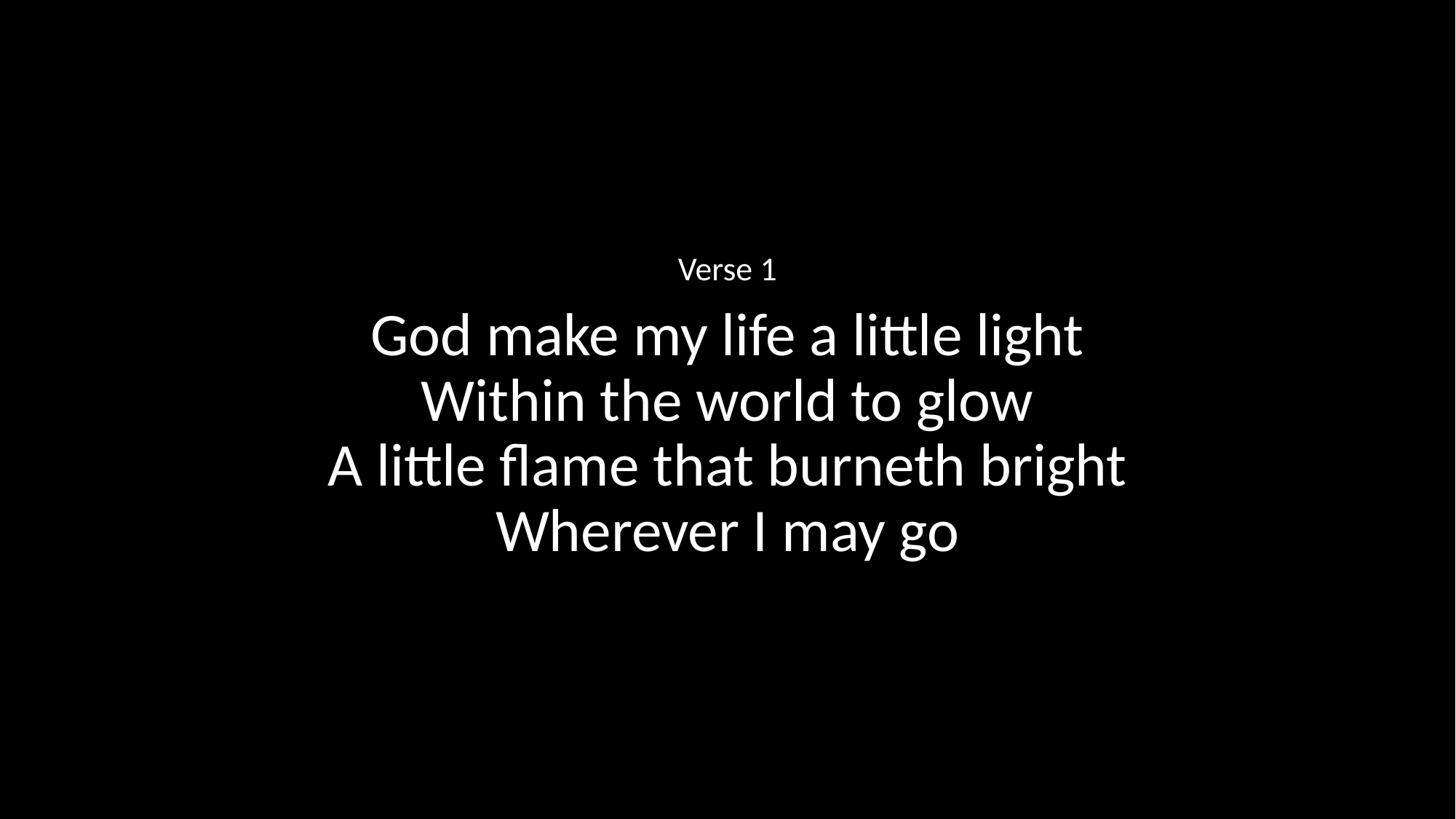

Verse 1
God make my life a little light
Within the world to glow
A little flame that burneth bright
Wherever I may go